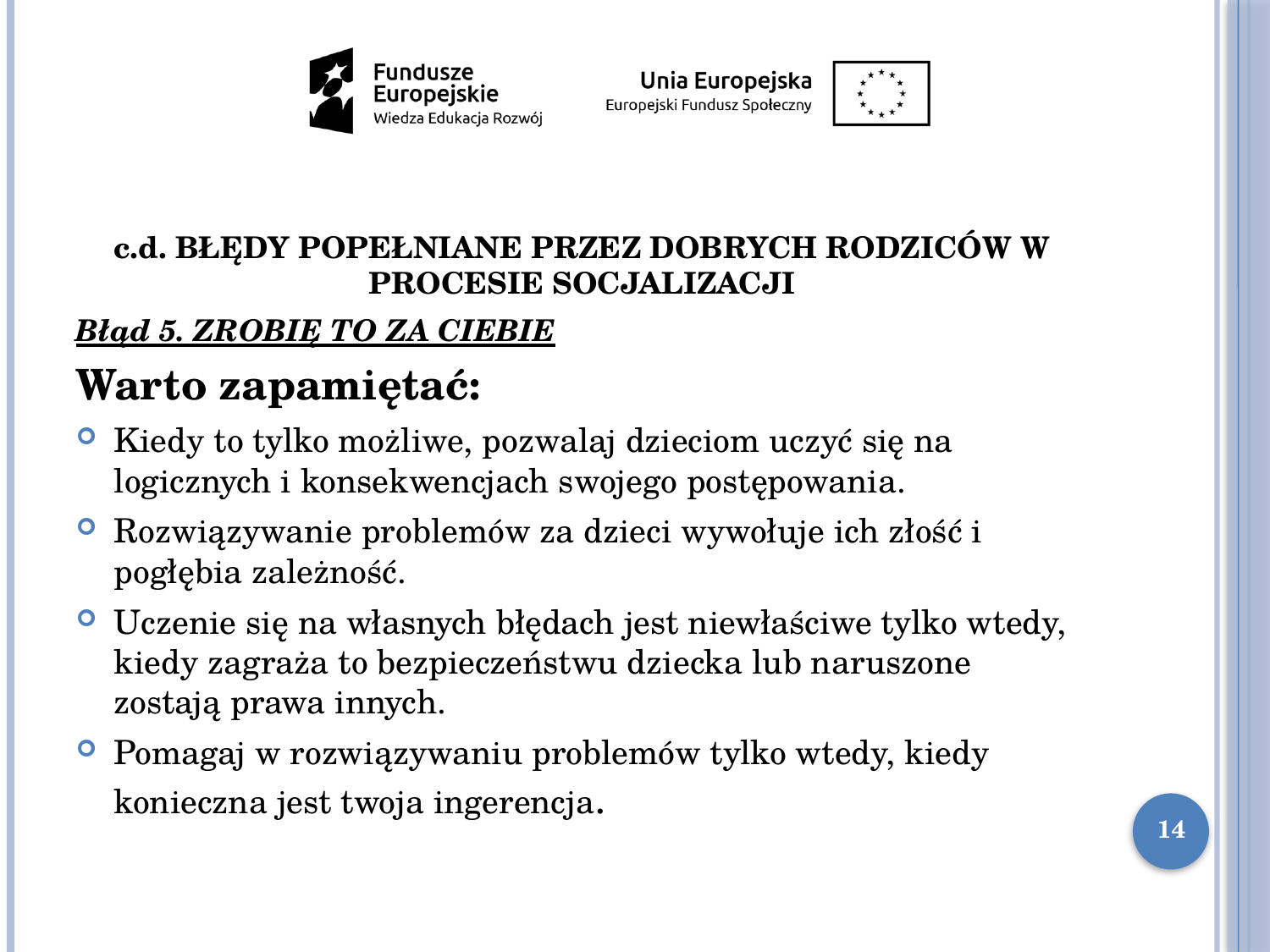

c.d. BŁĘDY POPEŁNIANE PRZEZ DOBRYCH RODZICÓW W PROCESIE SOCJALIZACJI
Błąd 5. ZROBIĘ TO ZA CIEBIE
Warto zapamiętać:
Kiedy to tylko możliwe, pozwalaj dzieciom uczyć się na logicznych i konsekwencjach swojego postępowania.
Rozwiązywanie problemów za dzieci wywołuje ich złość i pogłębia zależność.
Uczenie się na własnych błędach jest niewłaściwe tylko wtedy, kiedy zagraża to bezpieczeństwu dziecka lub naruszone zostają prawa innych.
Pomagaj w rozwiązywaniu problemów tylko wtedy, kiedy konieczna jest twoja ingerencja.

14